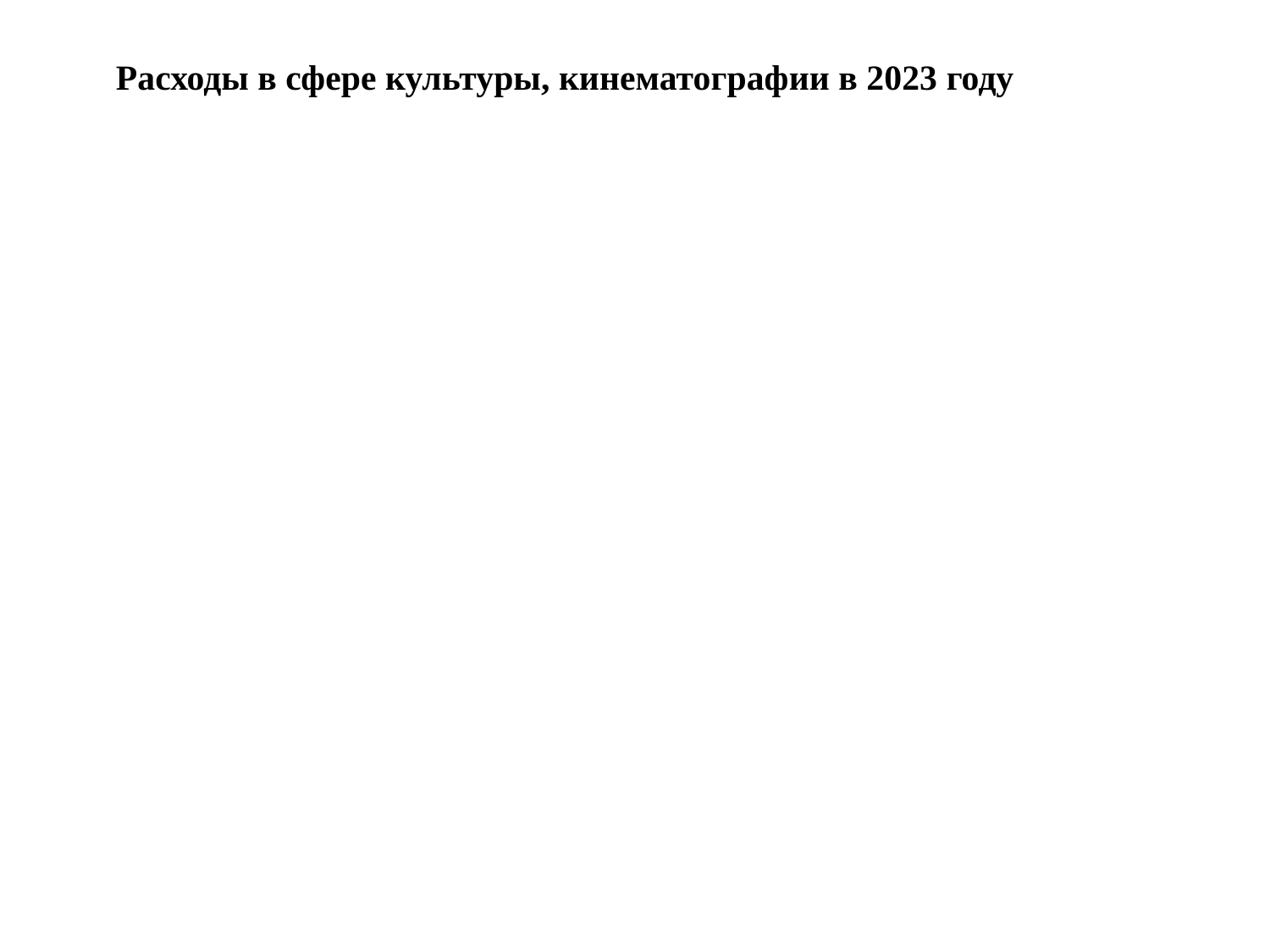

# Расходы в сфере культуры, кинематографии в 2023 году

### Chart

| Category |
|---|